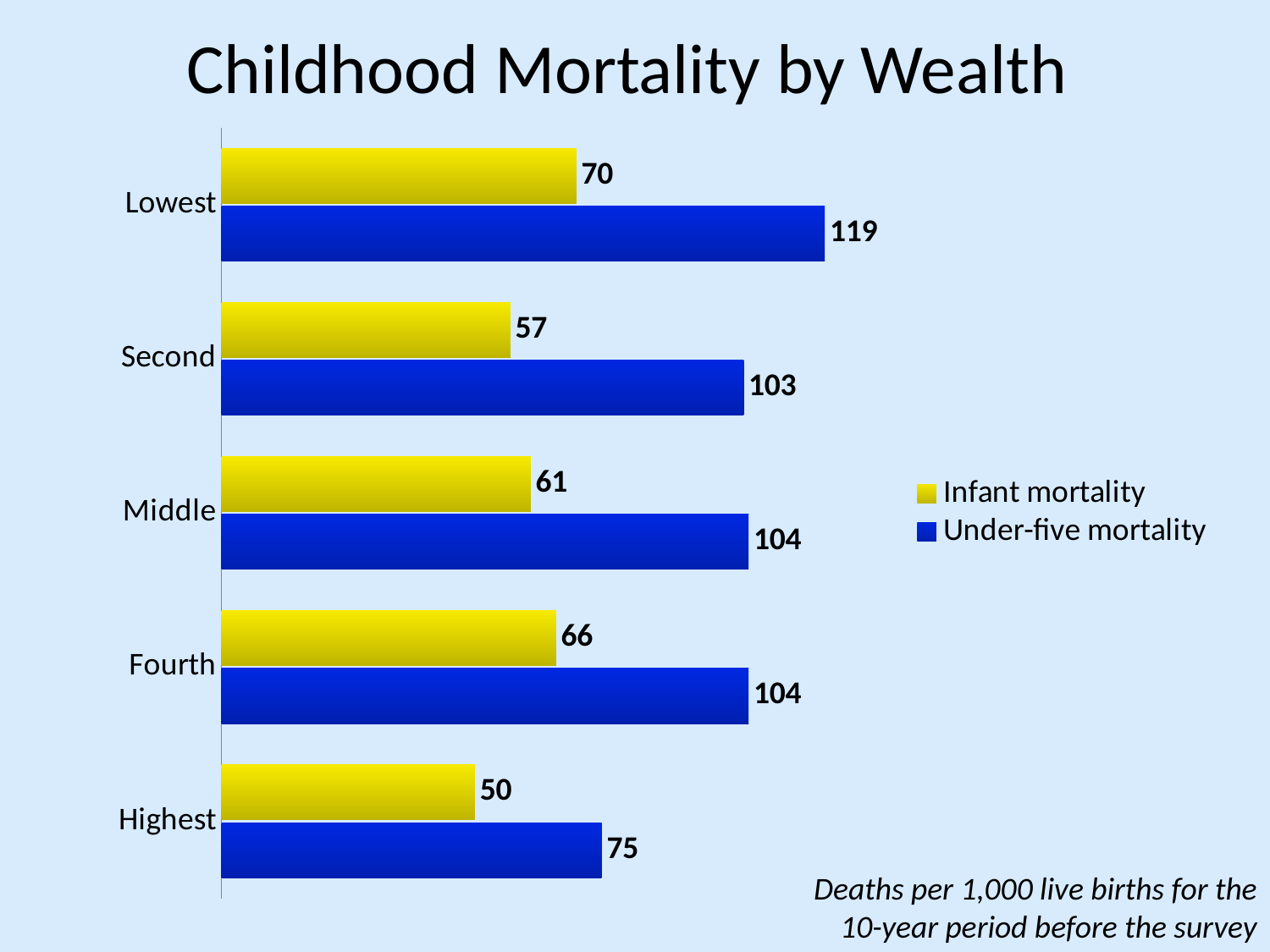

# Childhood Mortality by Wealth

### Chart

| Category | Under-five mortality | Infant mortality |
|---|---|---|
| Highest | 75.0 | 50.0 |
| Fourth | 104.0 | 66.0 |
| Middle | 104.0 | 61.0 |
| Second | 103.0 | 57.0 |
| Lowest | 119.0 | 70.0 |
Deaths per 1,000 live births for the 10-year period before the survey